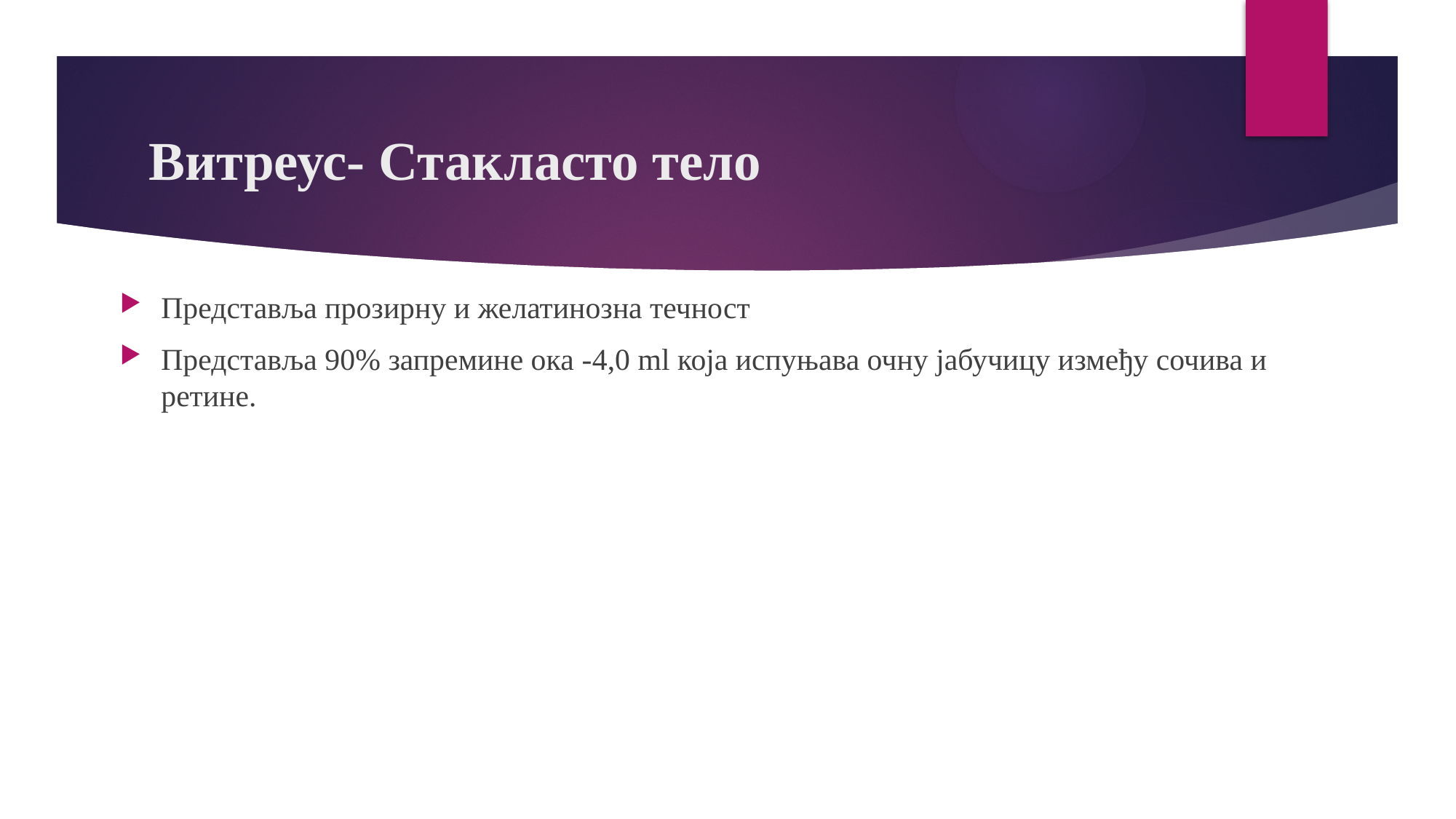

# Витреус- Стакласто тело
Представља прозирну и желатинозна течност
Представља 90% запремине ока -4,0 ml која испуњава очну јабучицу између сочива и ретине.